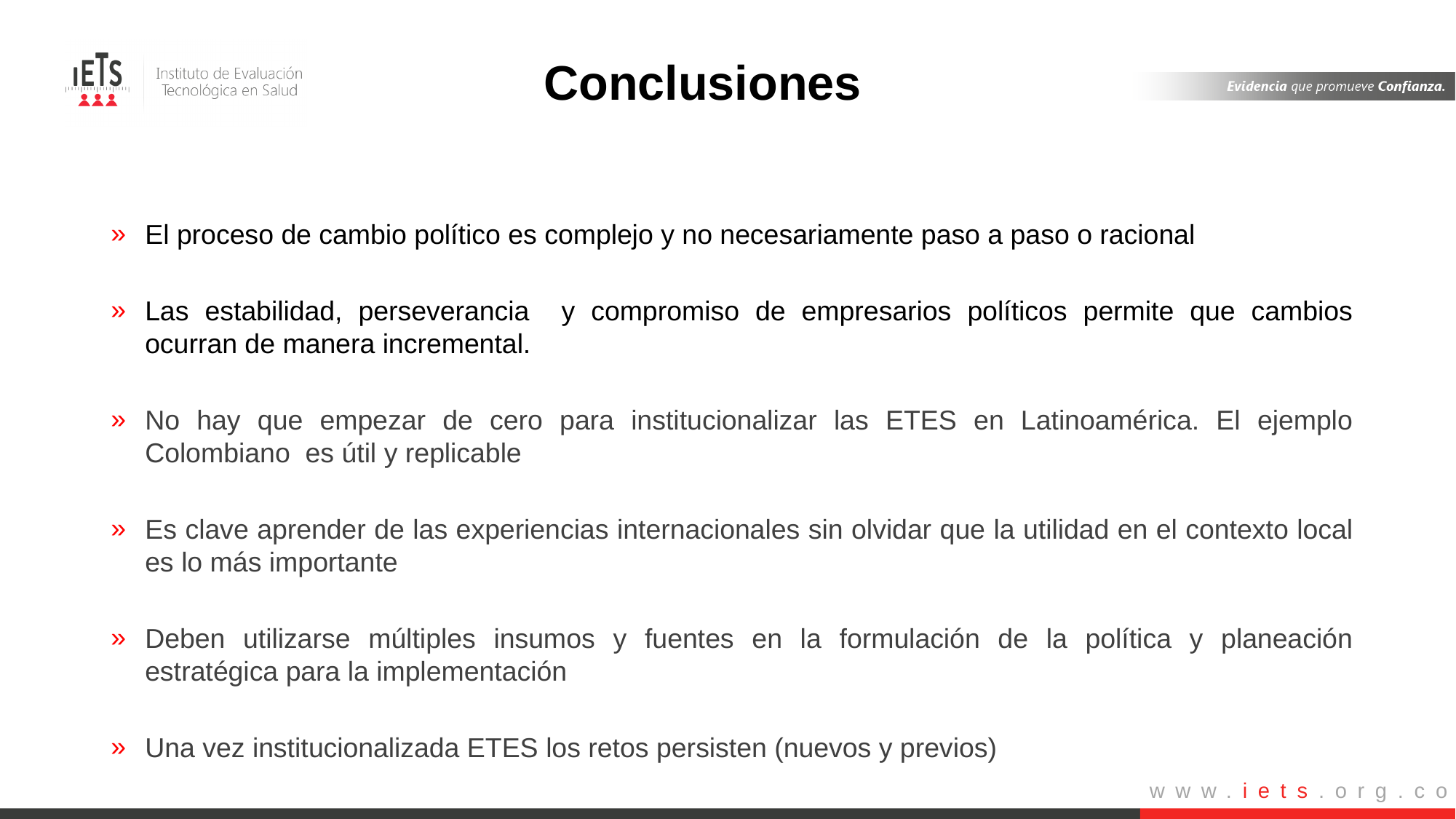

Conclusiones
El proceso de cambio político es complejo y no necesariamente paso a paso o racional

Las estabilidad, perseverancia  y compromiso de empresarios políticos permite que cambios ocurran de manera incremental.

No hay que empezar de cero para institucionalizar las ETES en Latinoamérica. El ejemplo Colombiano  es útil y replicable

Es clave aprender de las experiencias internacionales sin olvidar que la utilidad en el contexto local es lo más importante

Deben utilizarse múltiples insumos y fuentes en la formulación de la política y planeación estratégica para la implementación

Una vez institucionalizada ETES los retos persisten (nuevos y previos)